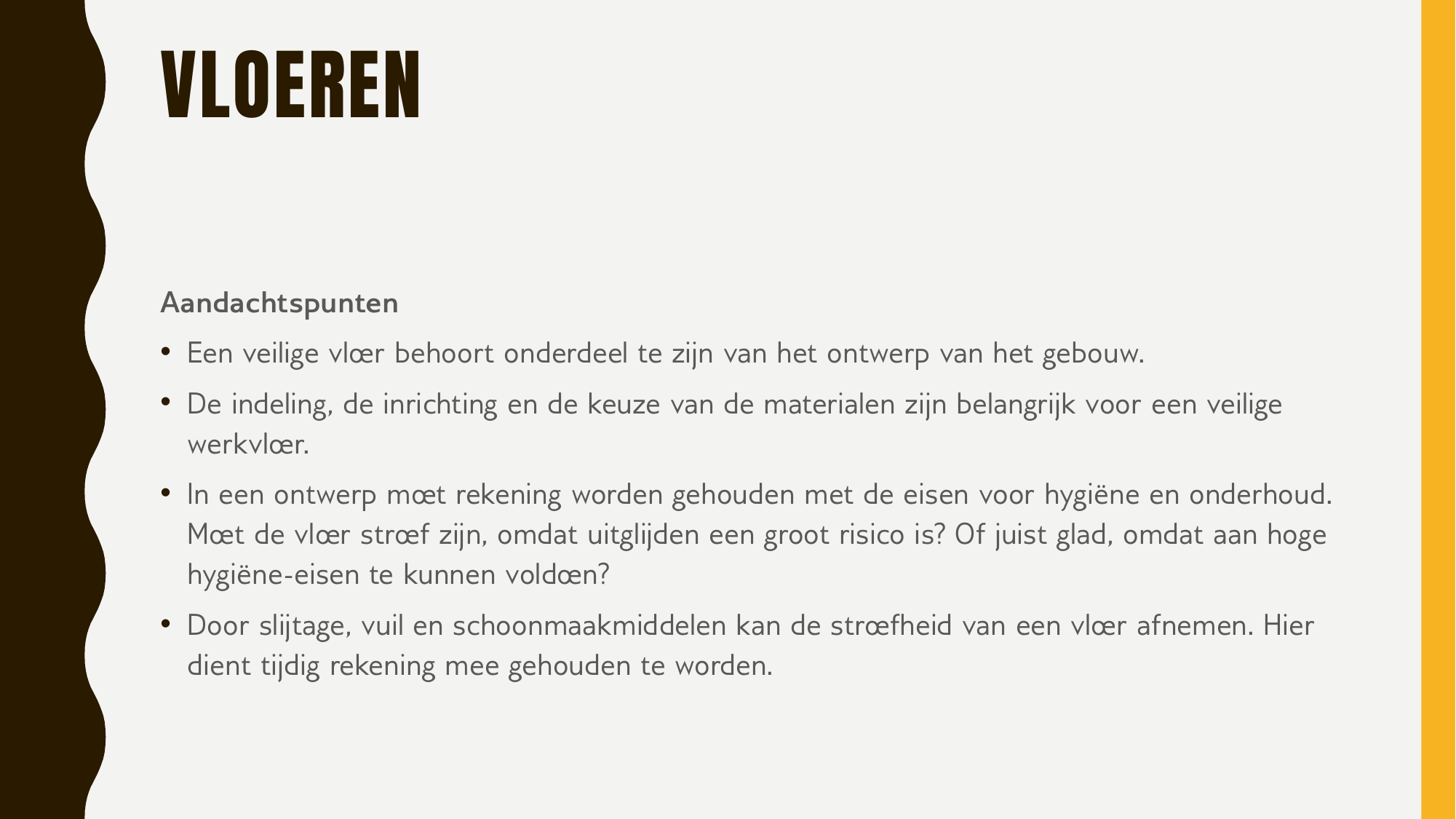

# Vloeren
Aandachtspunten
Een veilige vloer behoort onderdeel te zijn van het ontwerp van het gebouw.
De indeling, de inrichting en de keuze van de materialen zijn belangrijk voor een veilige werkvloer.
In een ontwerp moet rekening worden gehouden met de eisen voor hygiëne en onderhoud. Moet de vloer stroef zijn, omdat uitglijden een groot risico is? Of juist glad, omdat aan hoge hygiëne-eisen te kunnen voldoen?
Door slijtage, vuil en schoonmaakmiddelen kan de stroefheid van een vloer afnemen. Hier dient tijdig rekening mee gehouden te worden.